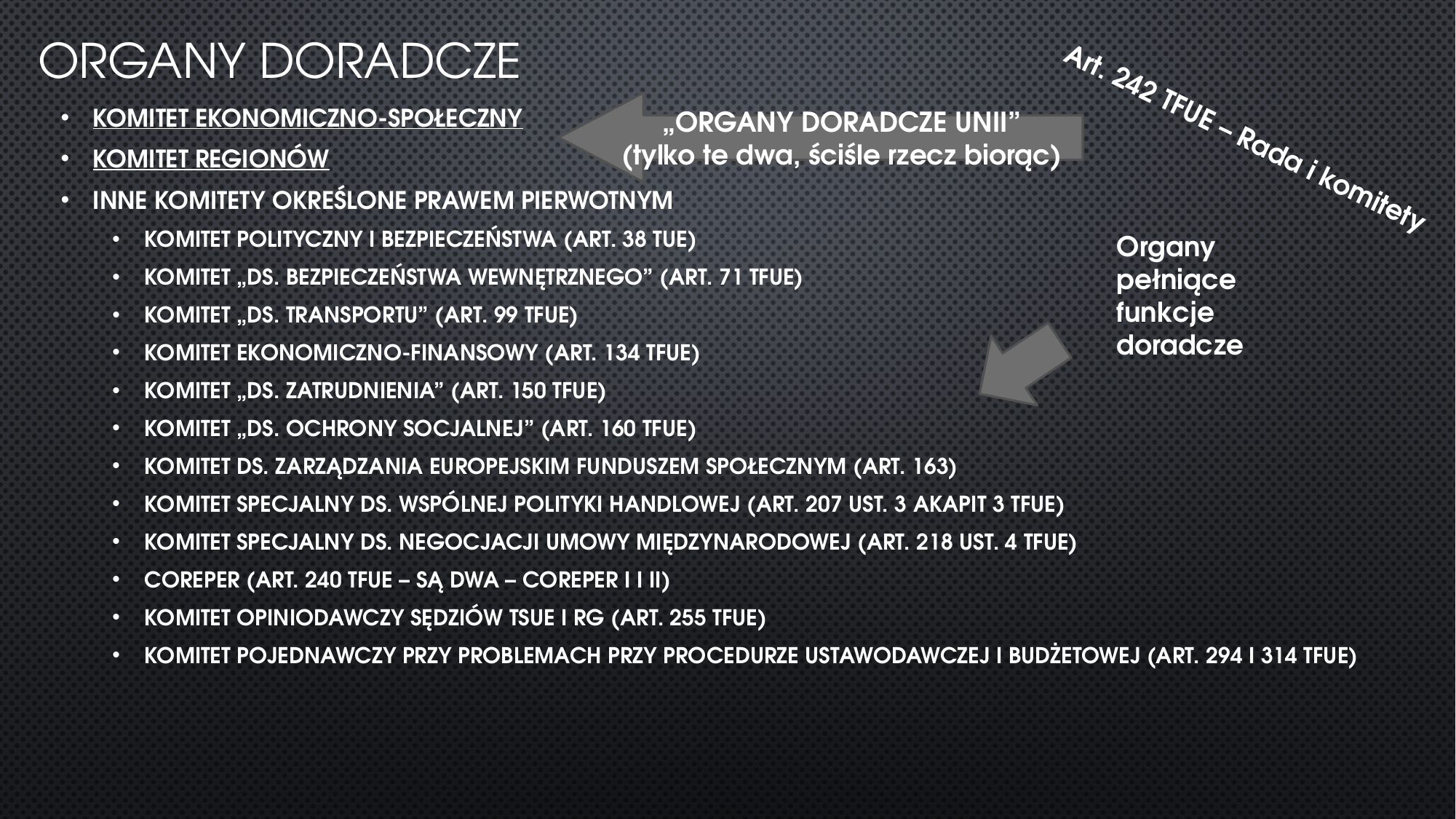

# ORGANY DORADCZE
„ORGANY DORADCZE UNII”
(tylko te dwa, ściśle rzecz biorąc)
Komitet Ekonomiczno-Społeczny
Komitet Regionów
Inne komitety określone Prawem Pierwotnym
Komitet Polityczny i Bezpieczeństwa (art. 38 TUE)
Komitet „DS. Bezpieczeństwa Wewnętrznego” (art. 71 TFUE)
Komitet „DS. Transportu” (Art. 99 TFUE)
Komitet Ekonomiczno-Finansowy (Art. 134 TFUE)
Komitet „Ds. Zatrudnienia” (Art. 150 TFUE)
Komitet „DS. Ochrony Socjalnej” (Art. 160 TFUE)
Komitet ds. zarządzania Europejskim Funduszem Społecznym (Art. 163)
Komitet Specjalny ds. Wspólnej Polityki Handlowej (Art. 207 ust. 3 akapit 3 TFUE)
Komitet Specjalny ds. Negocjacji Umowy Międzynarodowej (Art. 218 ust. 4 TFUE)
COREPER (Art. 240 TFUE – są dwa – COREPER I i II)
Komitet opiniodawczy Sędziów TSUE i RG (art. 255 TFUE)
Komitet Pojednawczy Przy Problemach Przy Procedurze Ustawodawczej i Budżetowej (Art. 294 i 314 TFUE)
Art. 242 TFUE – Rada i komitety
Organy pełniące funkcje doradcze